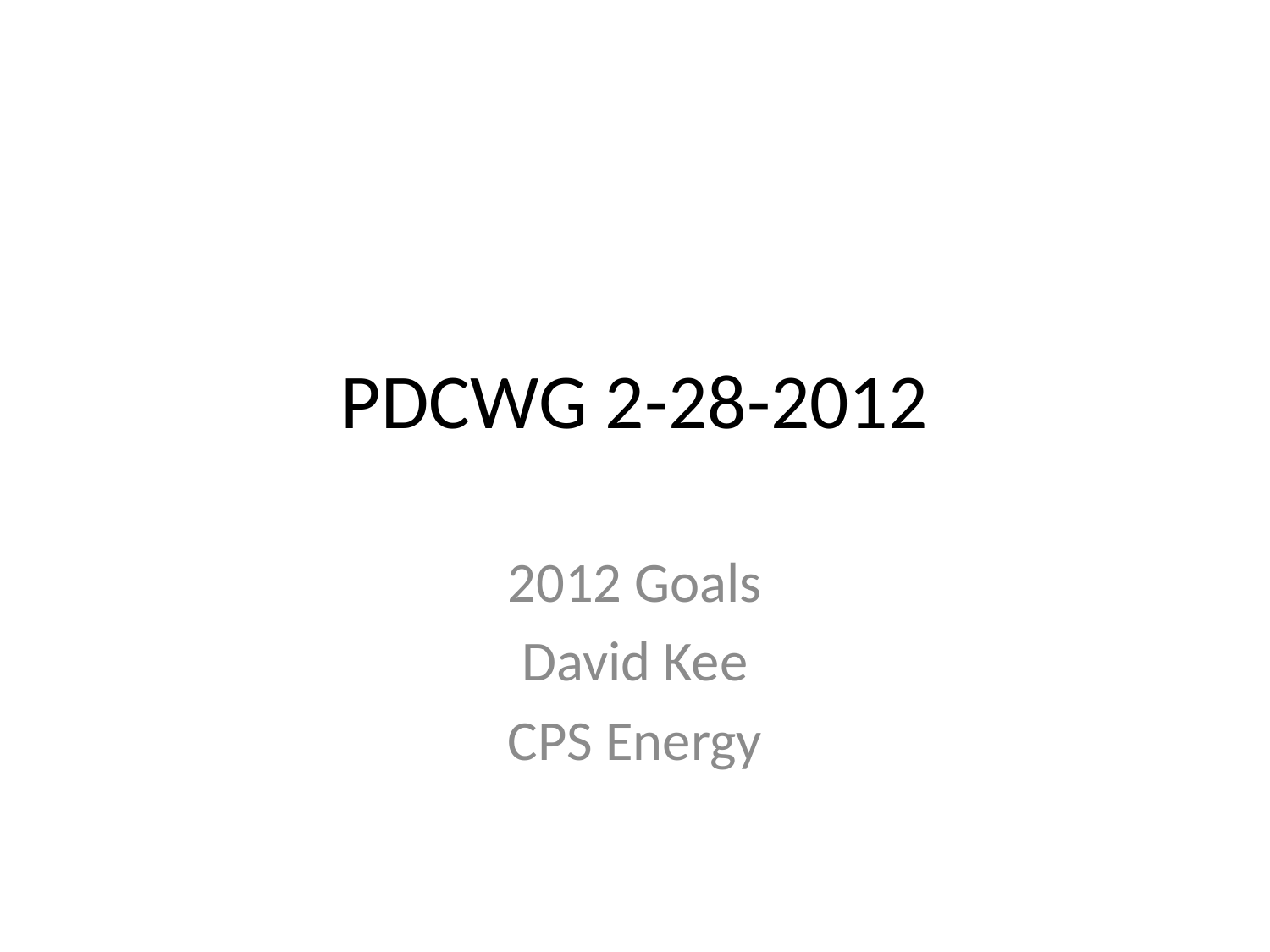

# PDCWG 2-28-2012
2012 Goals
David Kee
CPS Energy